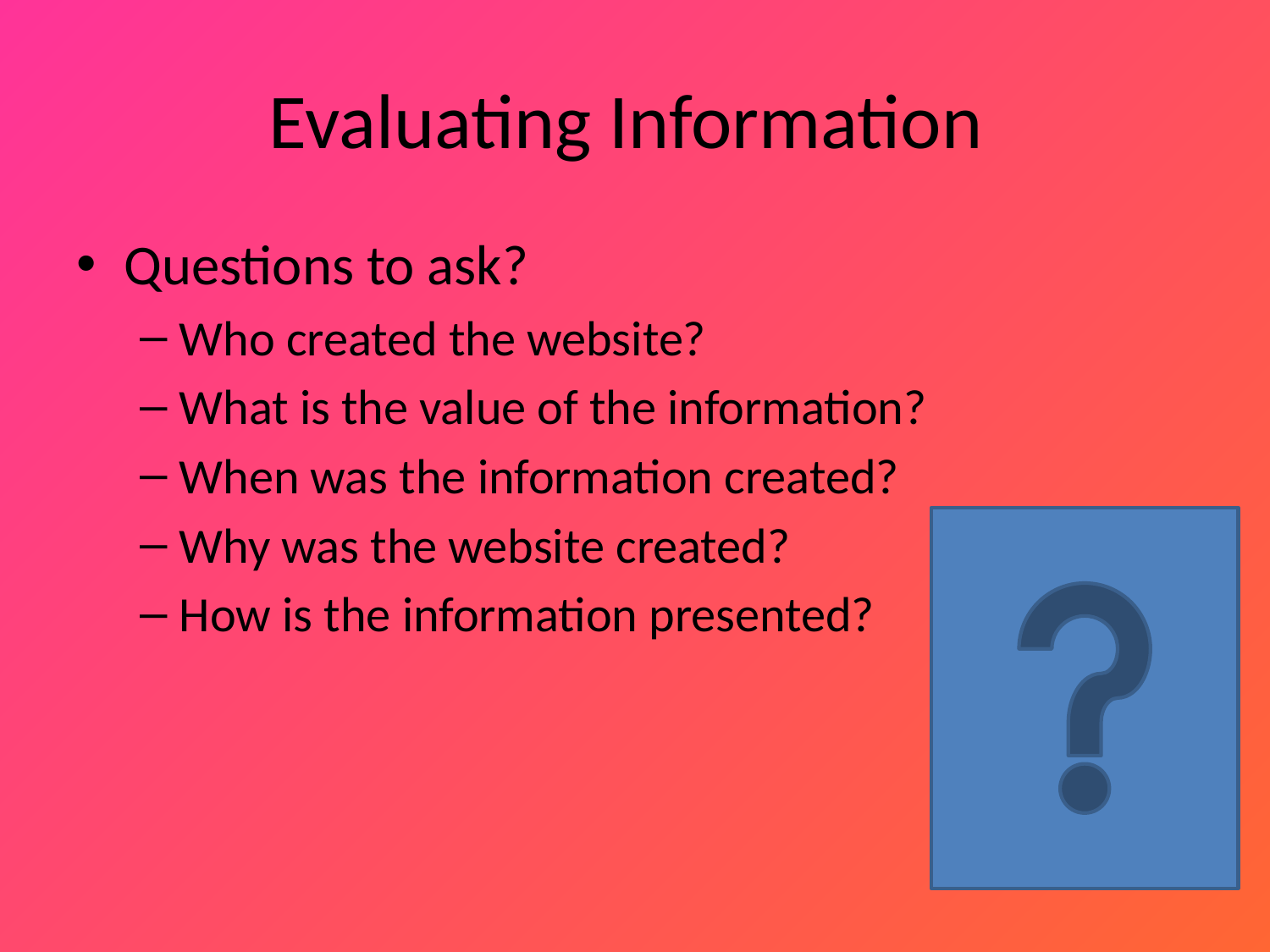

# Evaluating Information
Questions to ask?
Who created the website?
What is the value of the information?
When was the information created?
Why was the website created?
How is the information presented?